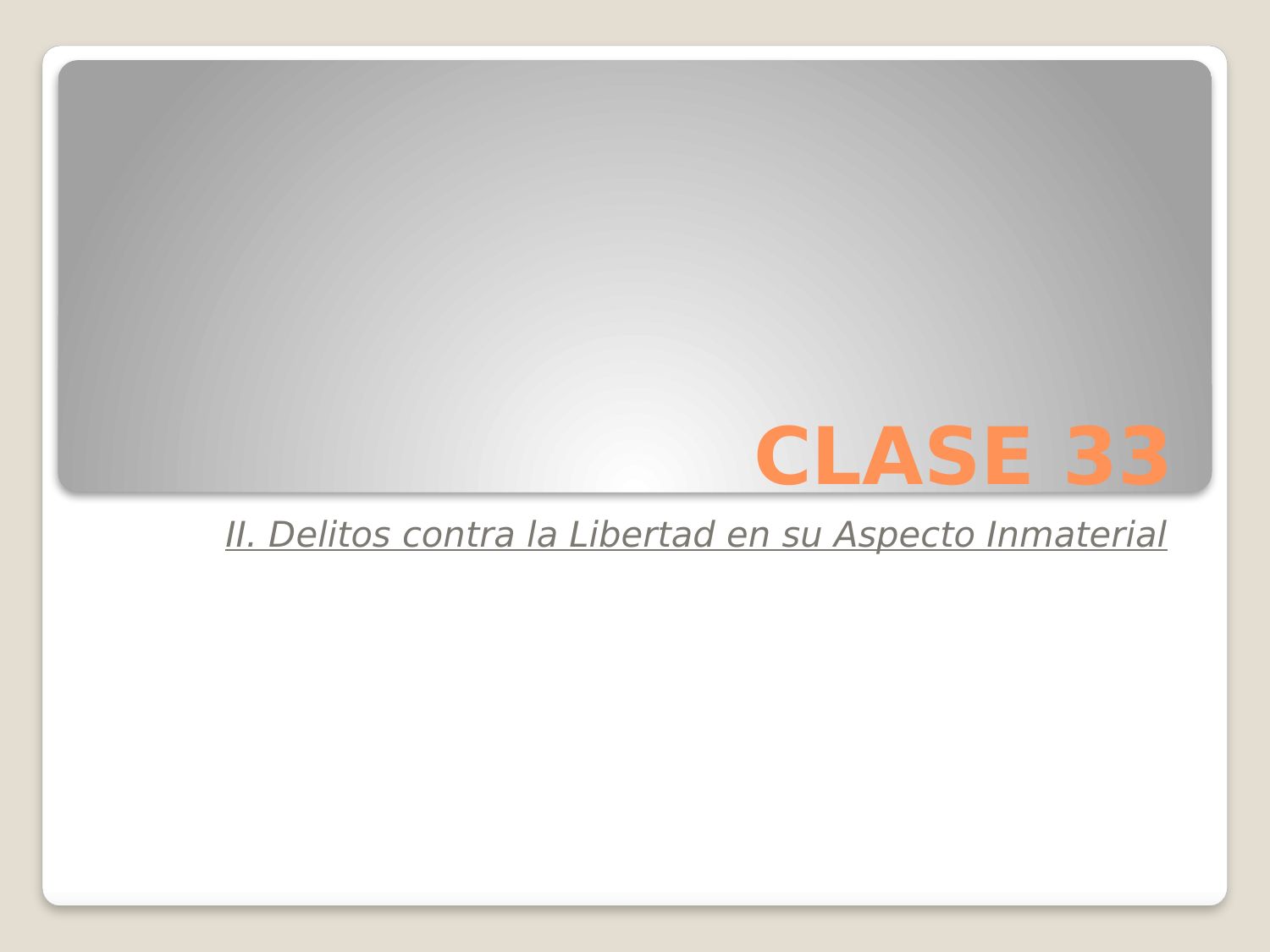

# CLASE 33
II. Delitos contra la Libertad en su Aspecto Inmaterial